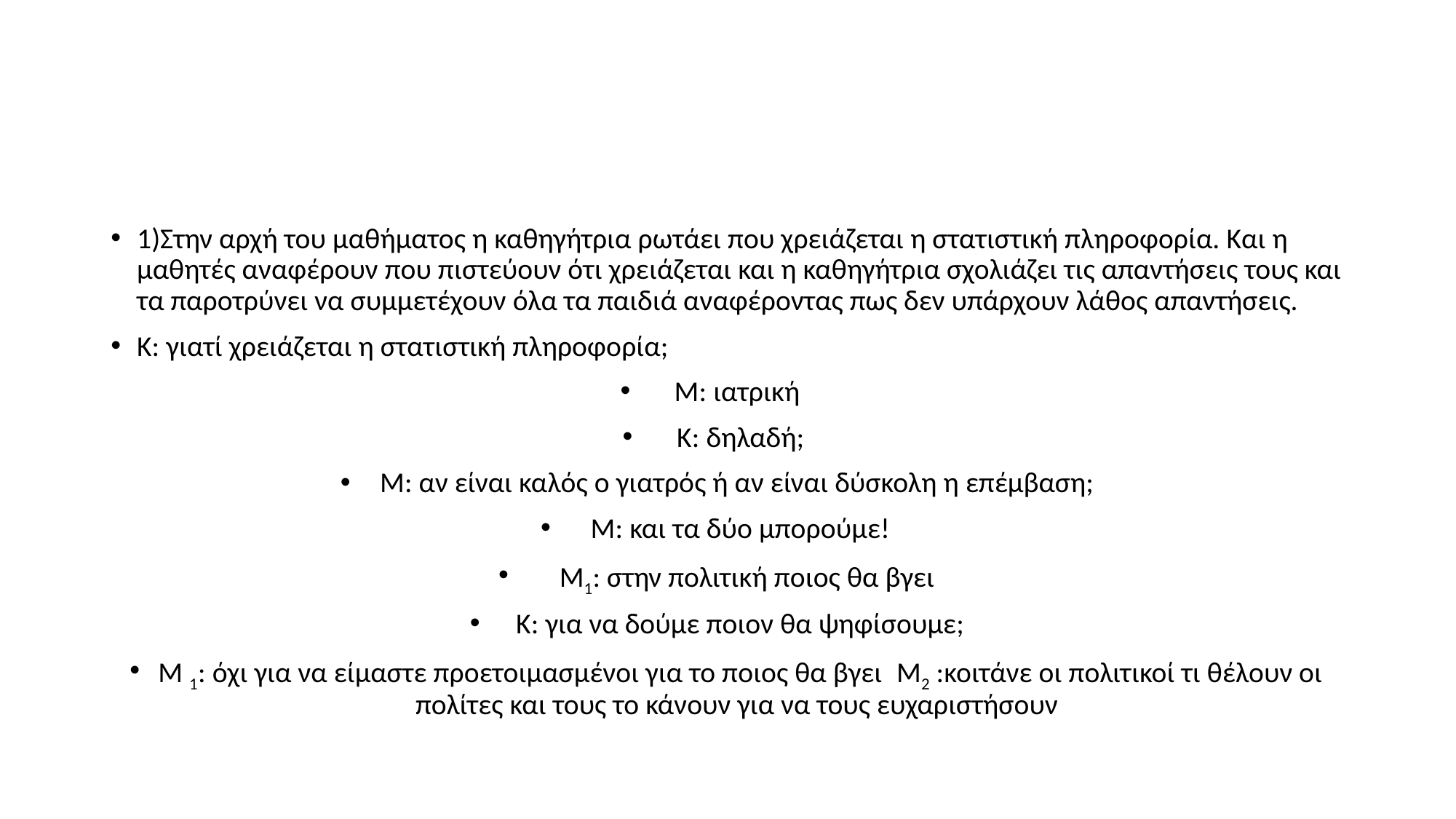

#
1)Στην αρχή του μαθήματος η καθηγήτρια ρωτάει που χρειάζεται η στατιστική πληροφορία. Και η μαθητές αναφέρουν που πιστεύουν ότι χρειάζεται και η καθηγήτρια σχολιάζει τις απαντήσεις τους και τα παροτρύνει να συμμετέχουν όλα τα παιδιά αναφέροντας πως δεν υπάρχουν λάθος απαντήσεις.
Κ: γιατί χρειάζεται η στατιστική πληροφορία;
Μ: ιατρική
Κ: δηλαδή;
Μ: αν είναι καλός ο γιατρός ή αν είναι δύσκολη η επέμβαση;
Μ: και τα δύο μπορούμε!
  Μ1: στην πολιτική ποιος θα βγει
Κ: για να δούμε ποιον θα ψηφίσουμε;
Μ 1: όχι για να είμαστε προετοιμασμένοι για το ποιος θα βγει  Μ2 :κοιτάνε οι πολιτικοί τι θέλουν οι πολίτες και τους το κάνουν για να τους ευχαριστήσουν